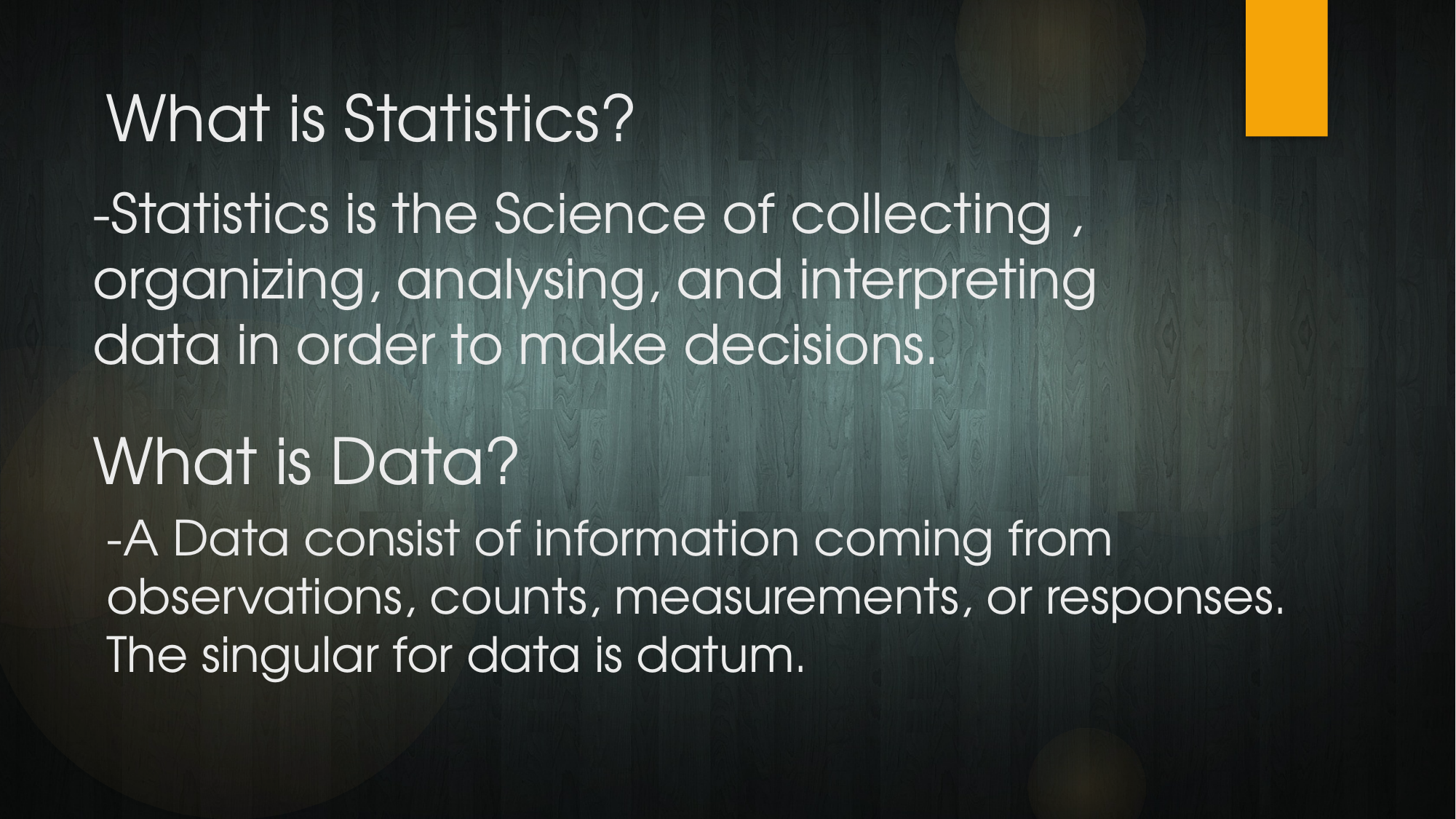

What is Statistics?
# -Statistics is the Science of collecting , organizing, analysing, and interpreting data in order to make decisions.
What is Data?
-A Data consist of information coming from observations, counts, measurements, or responses. The singular for data is datum.